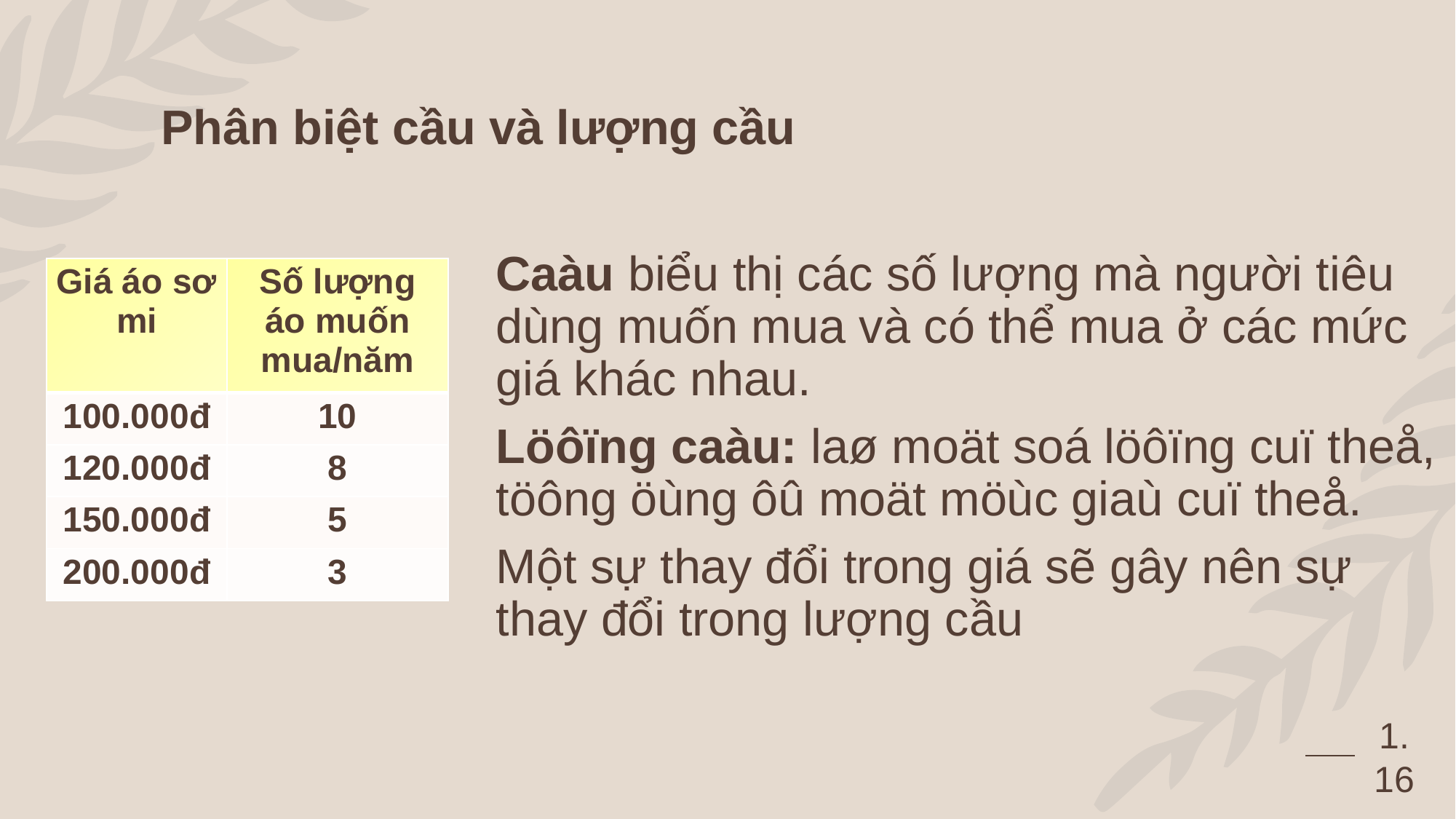

# Phân biệt cầu và lượng cầu
Caàu biểu thị các số lượng mà người tiêu dùng muốn mua và có thể mua ở các mức giá khác nhau.
Löôïng caàu: laø moät soá löôïng cuï theå, töông öùng ôû moät möùc giaù cuï theå.
Một sự thay đổi trong giá sẽ gây nên sự thay đổi trong lượng cầu
| Giá áo sơ mi | Số lượng áo muốn mua/năm |
| --- | --- |
| 100.000đ | 10 |
| 120.000đ | 8 |
| 150.000đ | 5 |
| 200.000đ | 3 |
1.16